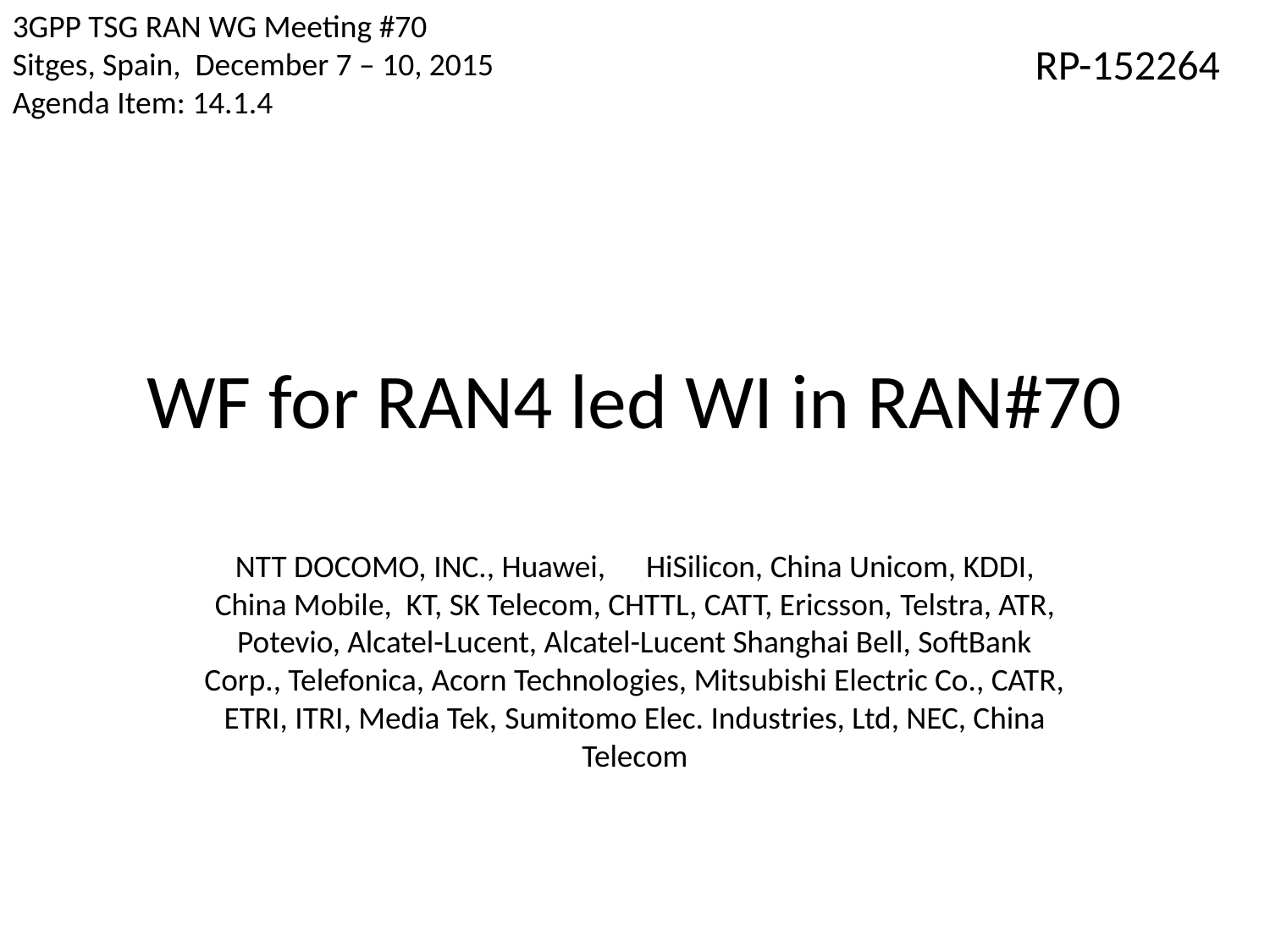

3GPP TSG RAN WG Meeting #70
Sitges, Spain,  December 7 – 10, 2015
Agenda Item: 14.1.4
RP-152264
# WF for RAN4 led WI in RAN#70
NTT DOCOMO, INC., Huawei,　HiSilicon, China Unicom, KDDI, China Mobile,  KT, SK Telecom, CHTTL, CATT, Ericsson, Telstra, ATR, Potevio, Alcatel-Lucent, Alcatel-Lucent Shanghai Bell, SoftBank Corp., Telefonica, Acorn Technologies, Mitsubishi Electric Co., CATR, ETRI, ITRI, Media Tek, Sumitomo Elec. Industries, Ltd, NEC, China Telecom